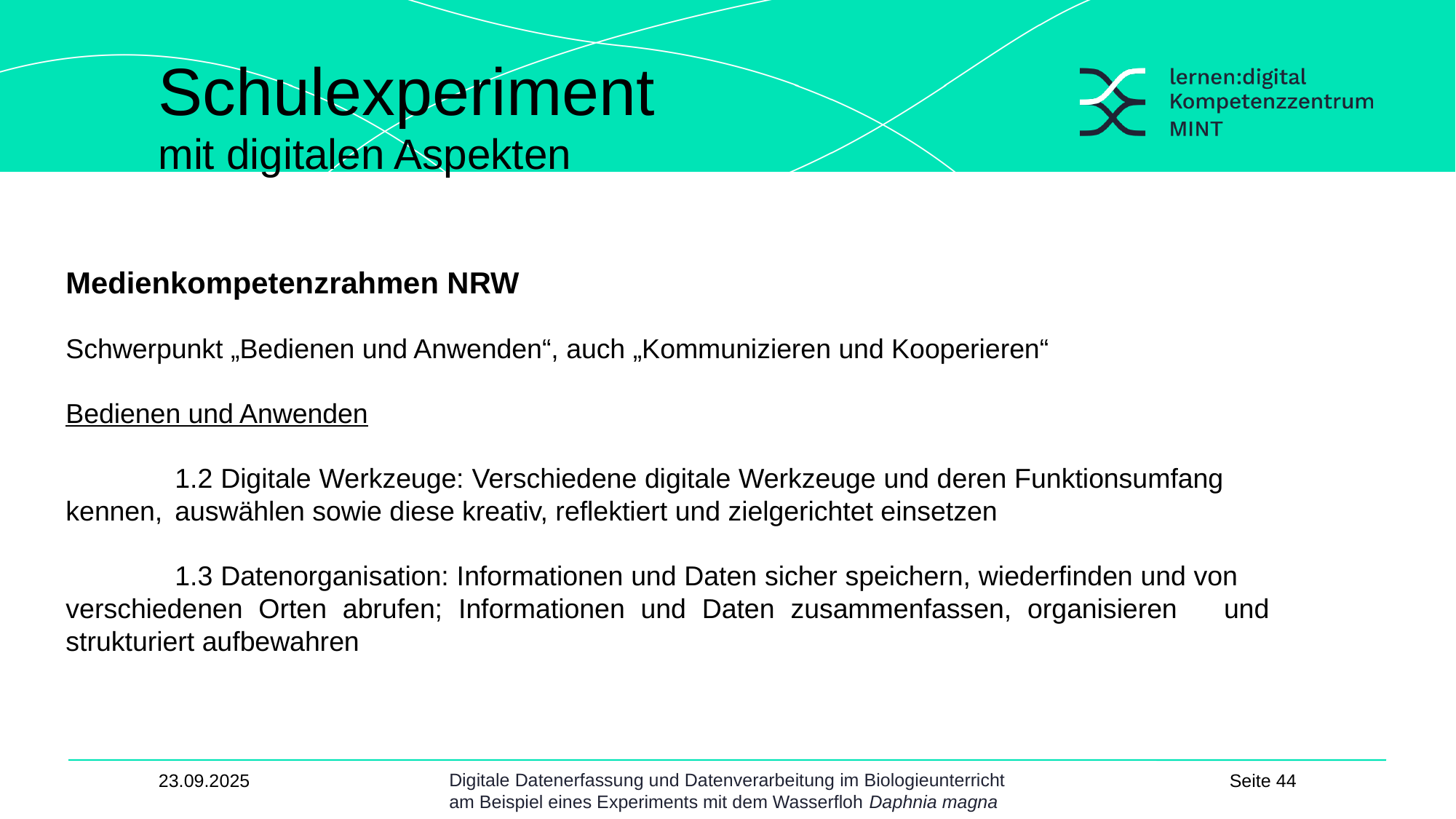

Schulexperiment
# mit digitalen Aspekten
Medienkompetenzrahmen NRW
Schwerpunkt „Bedienen und Anwenden“, auch „Kommunizieren und Kooperieren“
Bedienen und Anwenden
	1.2 Digitale Werkzeuge: Verschiedene digitale Werkzeuge und deren Funktionsumfang 	kennen, 	auswählen sowie diese kreativ, reflektiert und zielgerichtet einsetzen
	1.3 Datenorganisation: Informationen und Daten sicher speichern, wiederfinden und von 	verschiedenen Orten abrufen; Informationen und Daten zusammenfassen, organisieren 	und strukturiert aufbewahren

23.09.2025
Seite 44